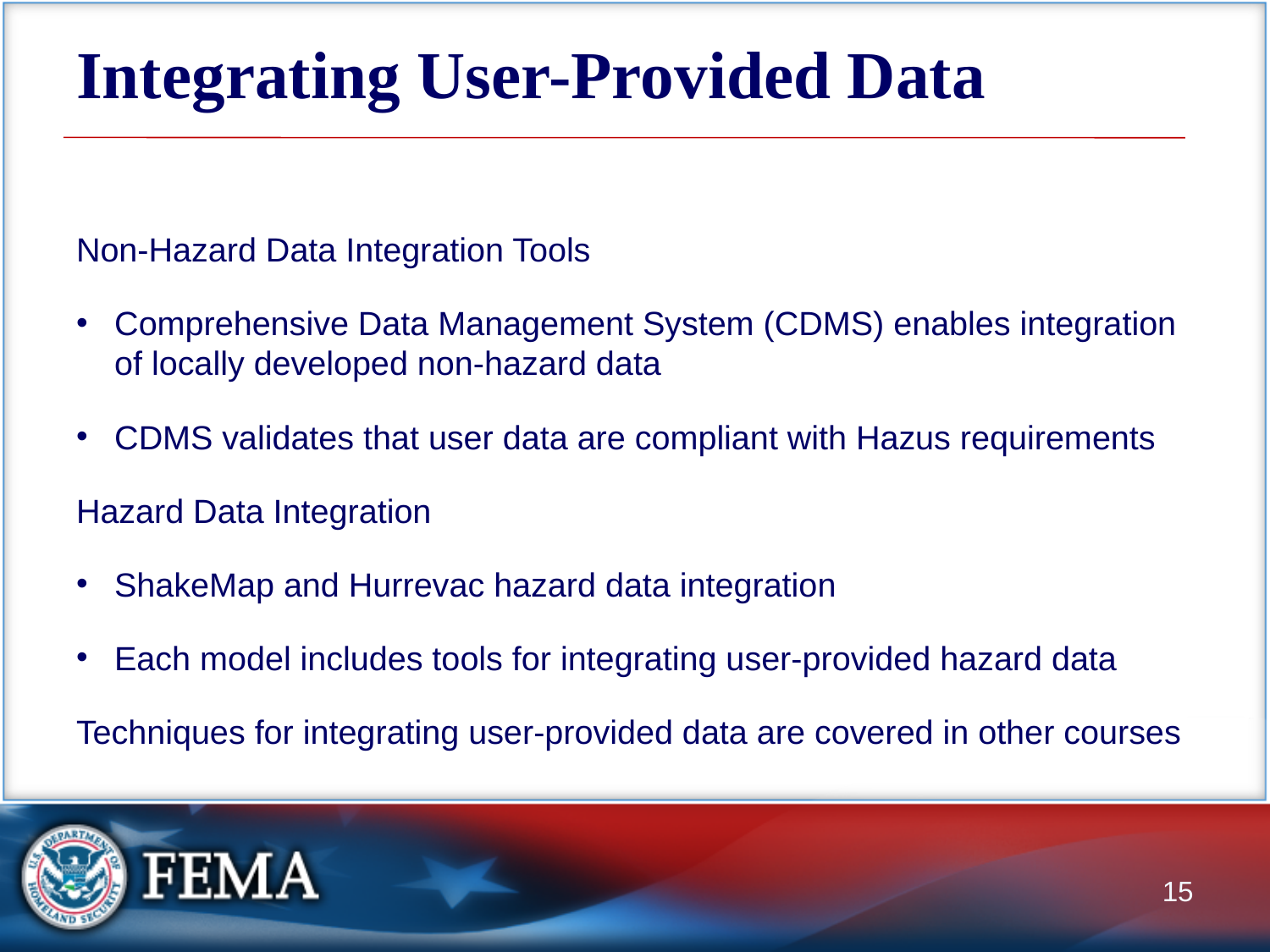

# Integrating User-Provided Data

Non-Hazard Data Integration Tools
Comprehensive Data Management System (CDMS) enables integration of locally developed non-hazard data
CDMS validates that user data are compliant with Hazus requirements
Hazard Data Integration
ShakeMap and Hurrevac hazard data integration
Each model includes tools for integrating user-provided hazard data
Techniques for integrating user-provided data are covered in other courses
15